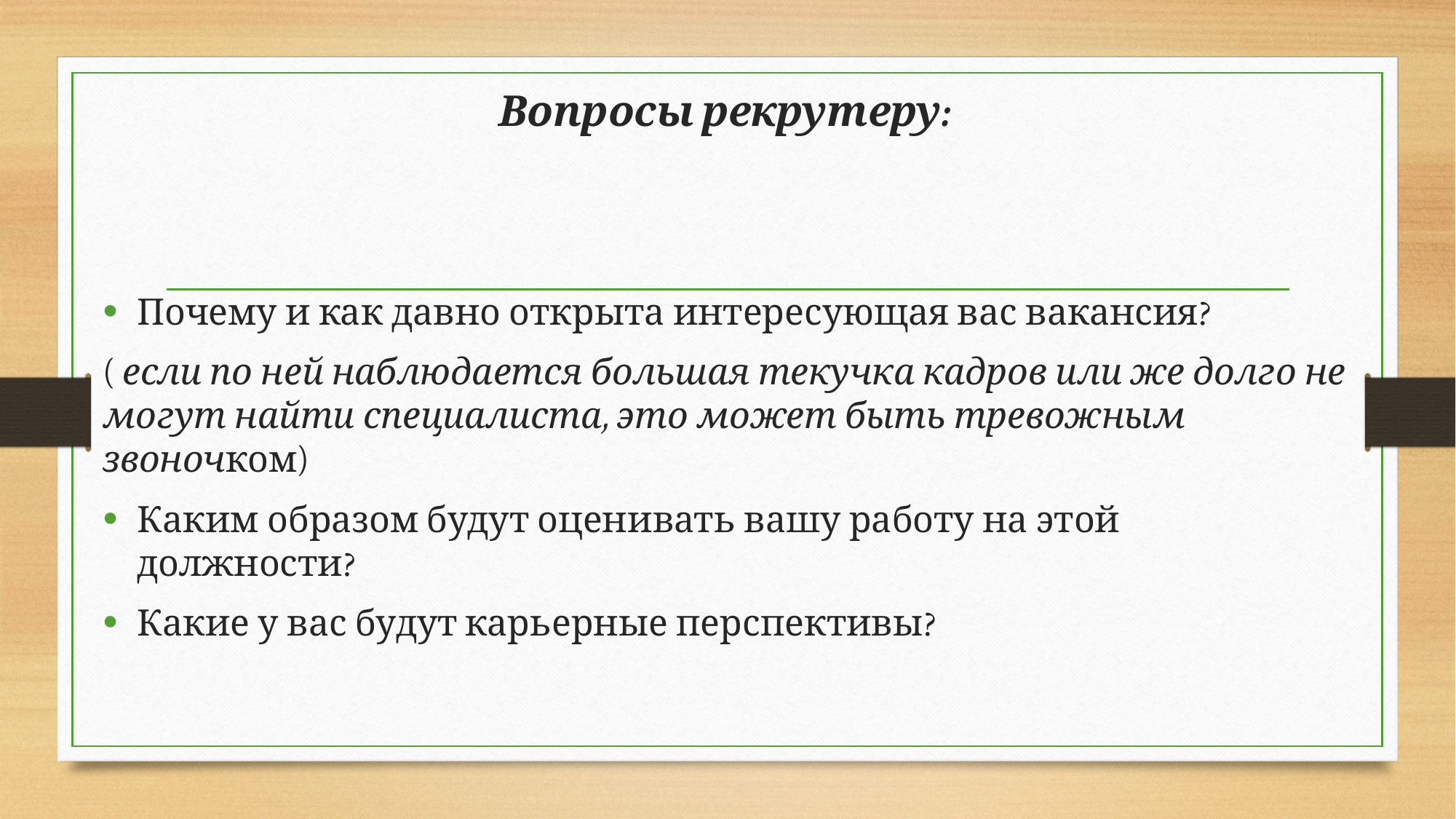

Вопросы рекрутеру:

Почему и как давно открыта интересующая вас вакансия?
( если по ней наблюдается большая текучка кадров или же долго не могут найти специалиста, это может быть тревожным звоночком)
Каким образом будут оценивать вашу работу на этой должности?
Какие у вас будут карьерные перспективы?